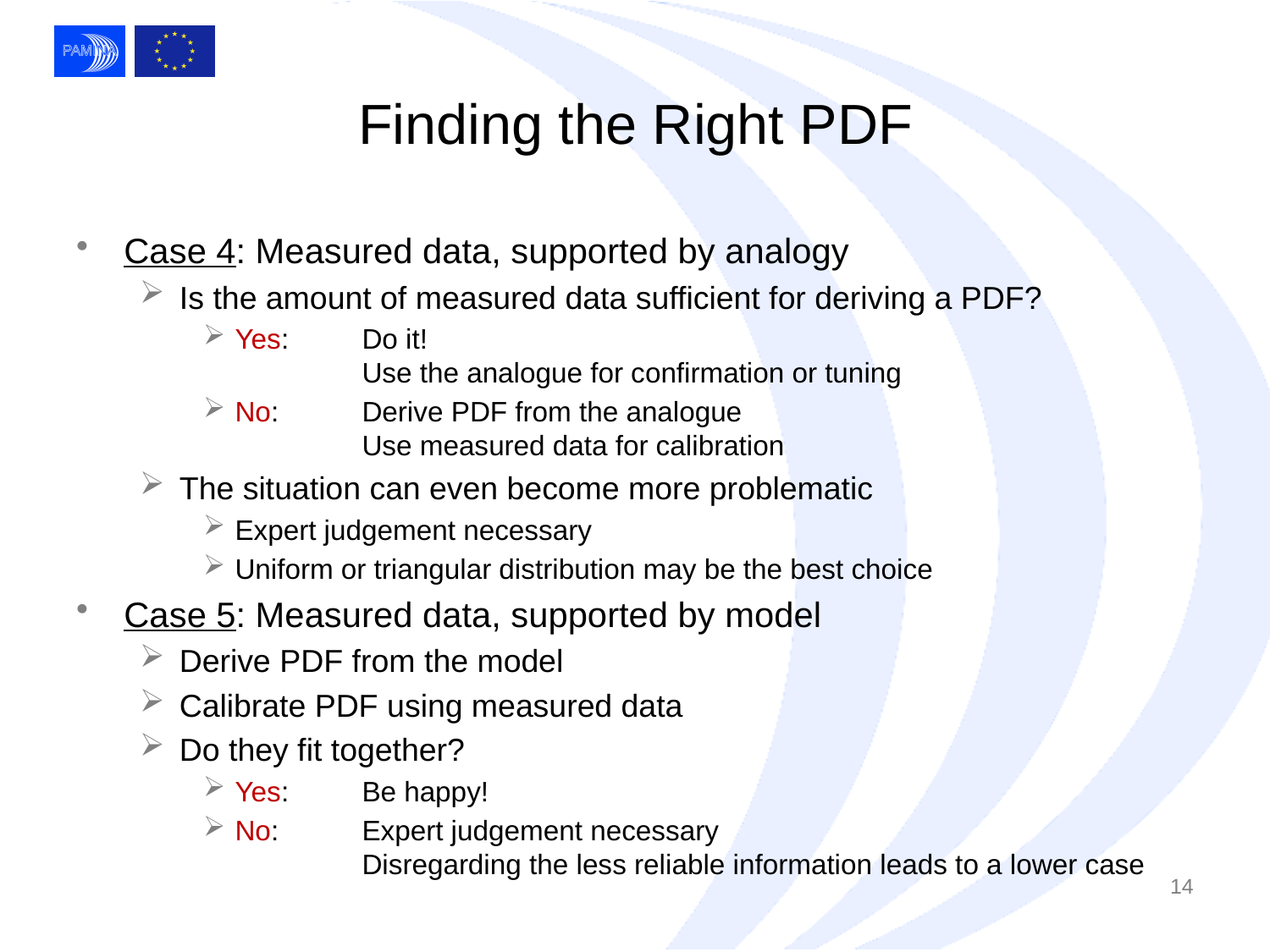

# Finding the Right PDF
Case 4: Measured data, supported by analogy
Is the amount of measured data sufficient for deriving a PDF?
Yes: 	Do it!
	Use the analogue for confirmation or tuning
No:  	Derive PDF from the analogue
	Use measured data for calibration
The situation can even become more problematic
Expert judgement necessary
Uniform or triangular distribution may be the best choice
Case 5: Measured data, supported by model
Derive PDF from the model
Calibrate PDF using measured data
Do they fit together?
Yes:	Be happy!
No: 	Expert judgement necessary
	Disregarding the less reliable information leads to a lower case
14